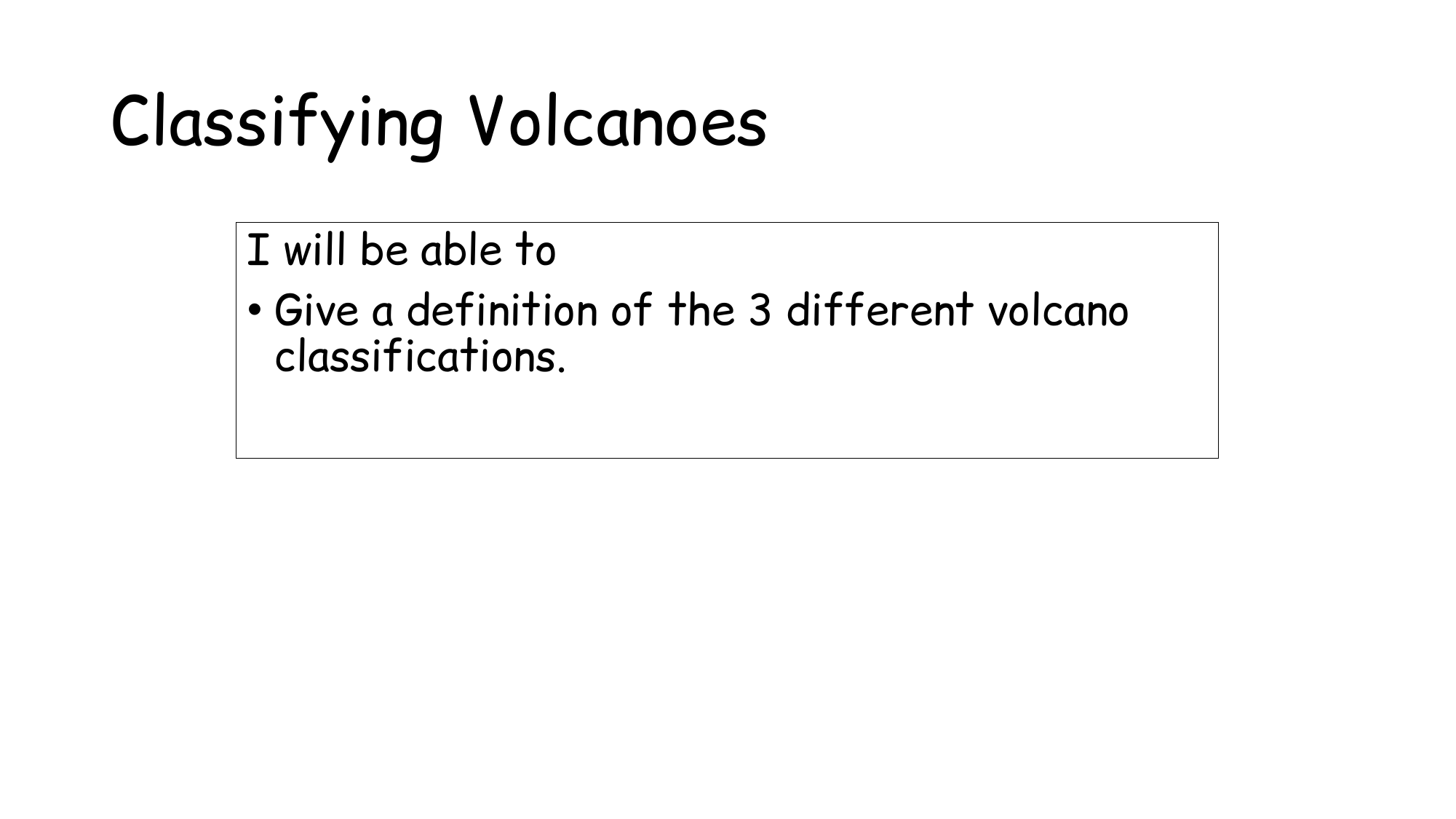

# Classifying Volcanoes
I will be able to
Give a definition of the 3 different volcano classifications.